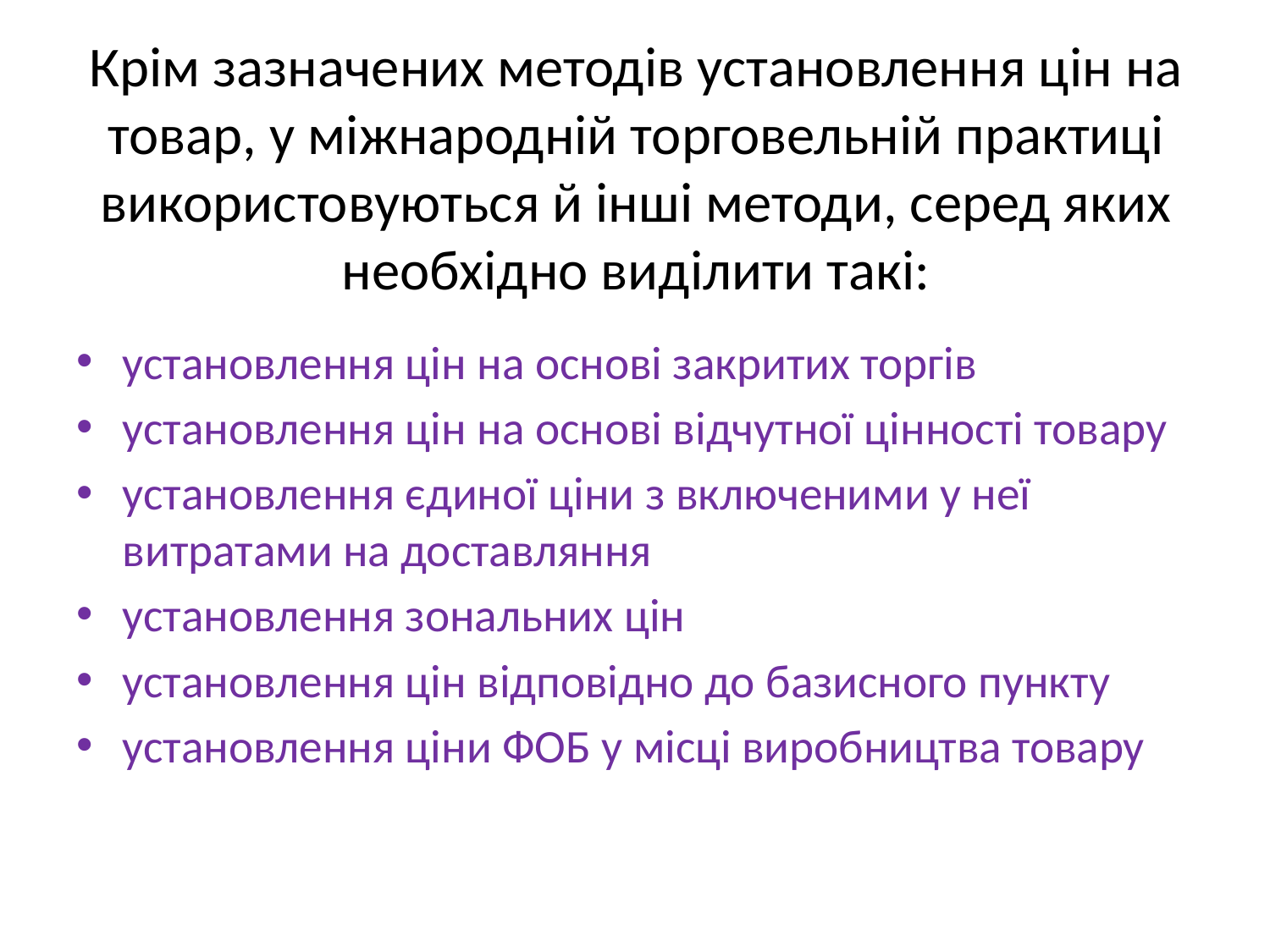

# Крім зазначених методів установлення цін на товар, у міжнародній торговельній практиці використовуються й інші методи, серед яких необхідно виділити такі:
установлення цін на основі закритих торгів
установлення цін на основі відчутної цінності товару
установлення єдиної ціни з включеними у неї витратами на доставляння
установлення зональних цін
установлення цін відповідно до базисного пункту
установлення ціни ФОБ у місці виробництва товару